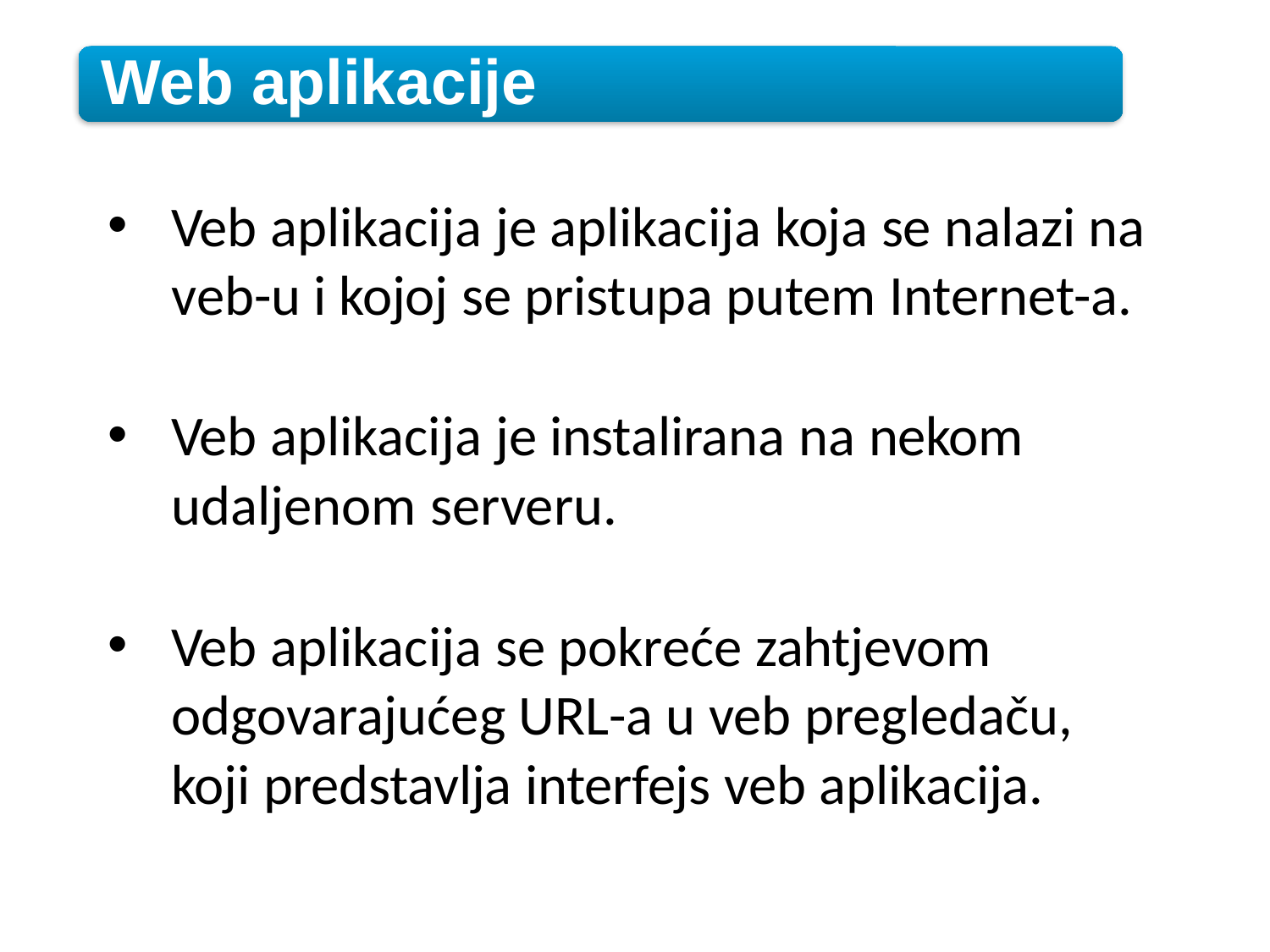

Web aplikacije
Veb aplikacija je aplikacija koja se nalazi na veb-u i kojoj se pristupa putem Internet-a.
Veb aplikacija je instalirana na nekom udaljenom serveru.
Veb aplikacija se pokreće zahtjevom odgovarajućeg URL-a u veb pregledaču, koji predstavlja interfejs veb aplikacija.